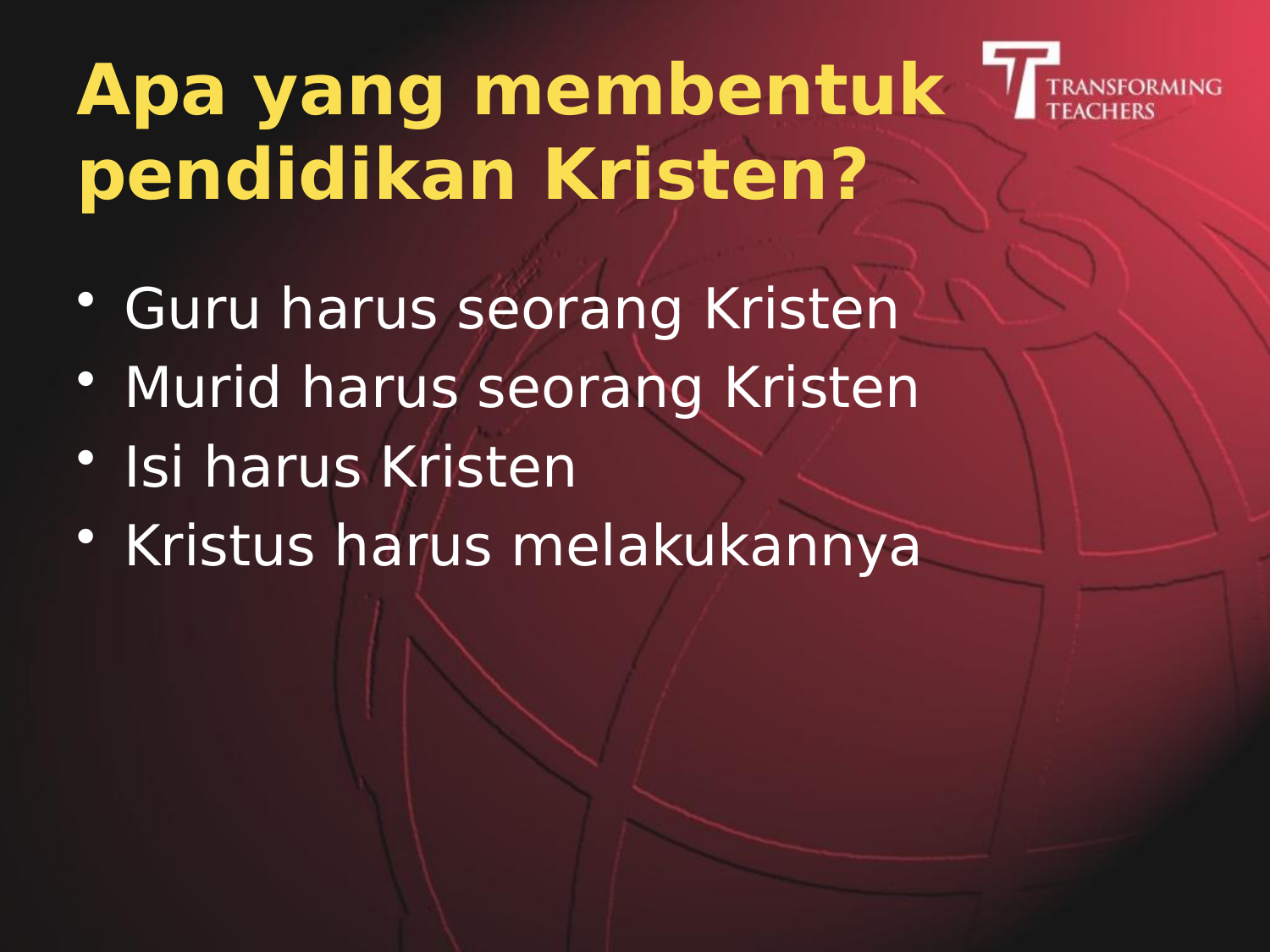

# Apa yang membentuk pendidikan Kristen?
Guru harus seorang Kristen
Murid harus seorang Kristen
Isi harus Kristen
Kristus harus melakukannya